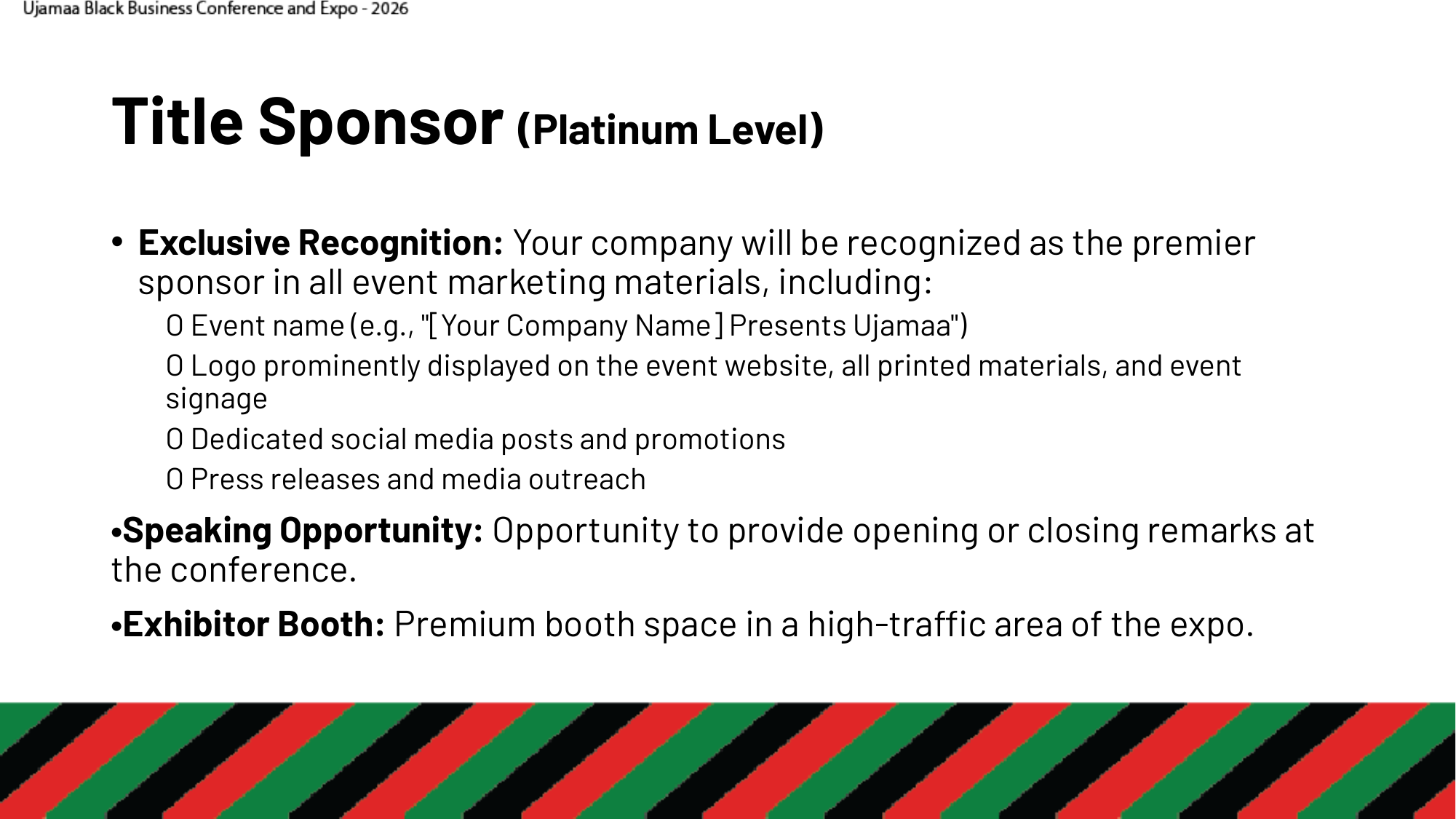

# Title Sponsor (Platinum Level)
Exclusive Recognition: Your company will be recognized as the premier sponsor in all event marketing materials, including:
O Event name (e.g., "[Your Company Name] Presents Ujamaa")
O Logo prominently displayed on the event website, all printed materials, and event signage
O Dedicated social media posts and promotions
O Press releases and media outreach
•Speaking Opportunity: Opportunity to provide opening or closing remarks at the conference.
•Exhibitor Booth: Premium booth space in a high-traffic area of the expo.